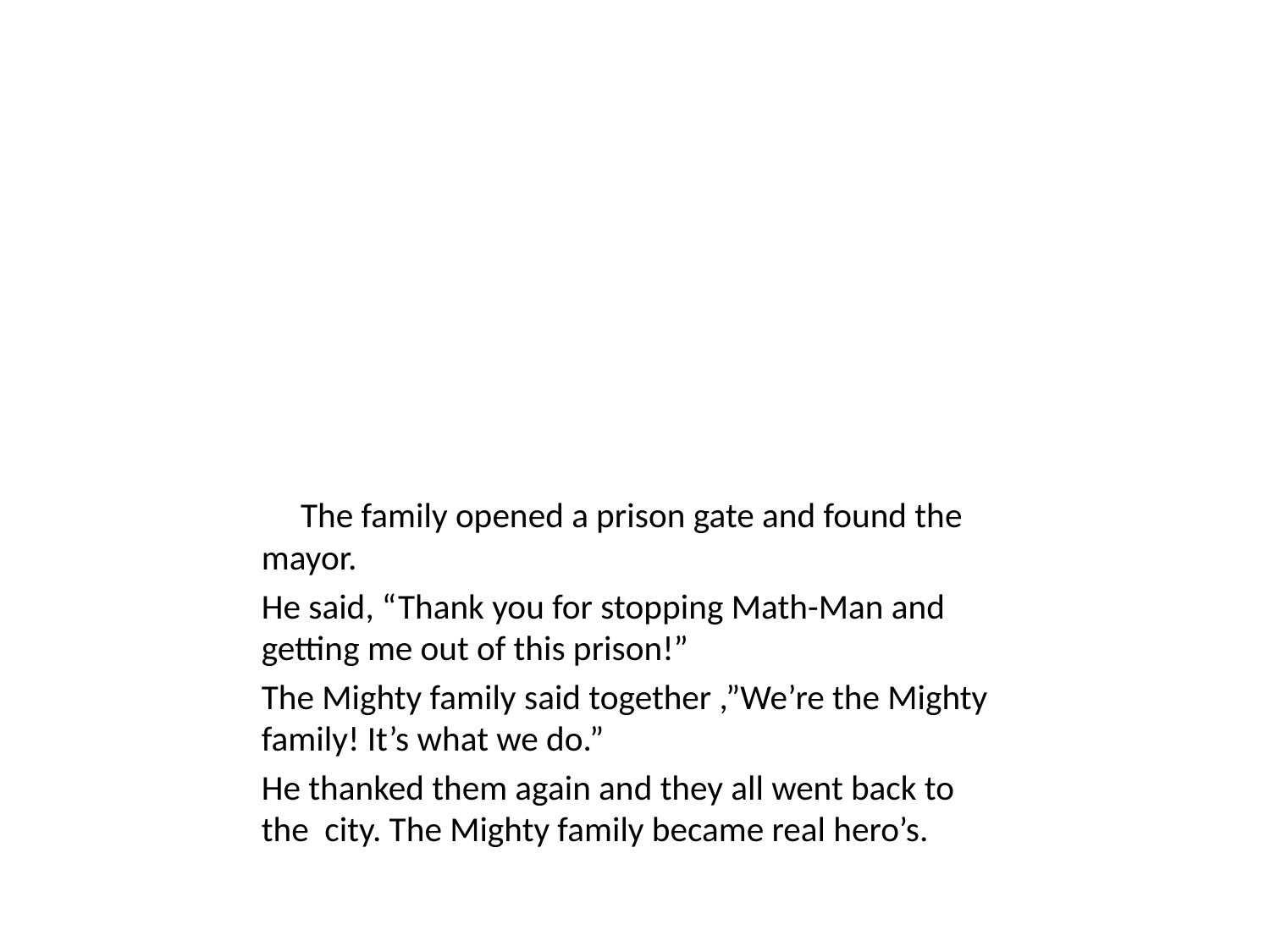

The family opened a prison gate and found the mayor.
He said, “Thank you for stopping Math-Man and getting me out of this prison!”
The Mighty family said together ,”We’re the Mighty family! It’s what we do.”
He thanked them again and they all went back to the  city. The Mighty family became real hero’s.